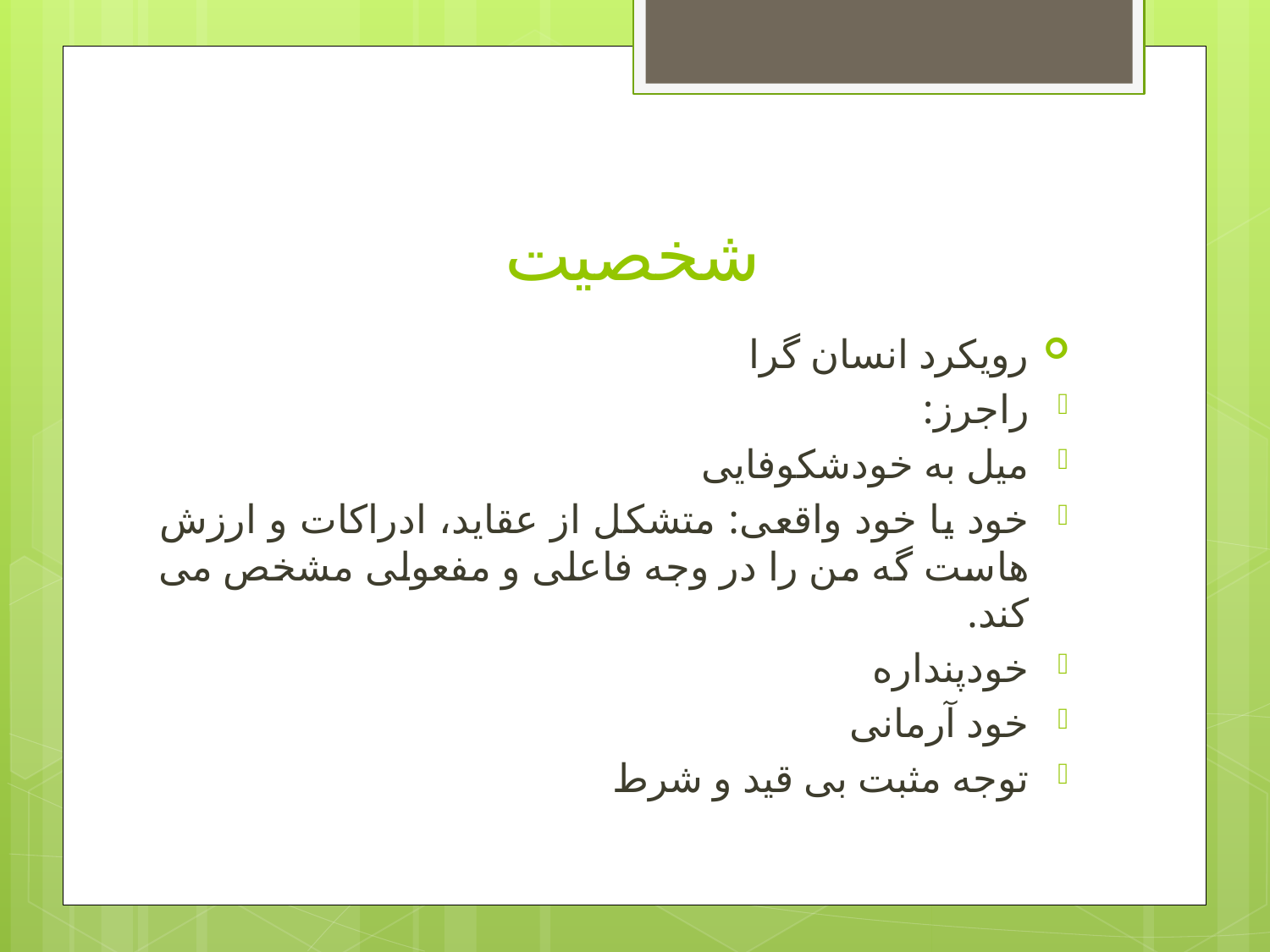

# شخصیت
رویکرد انسان گرا
راجرز:
میل به خودشکوفایی
خود یا خود واقعی: متشکل از عقاید، ادراکات و ارزش هاست گه من را در وجه فاعلی و مفعولی مشخص می کند.
خودپنداره
خود آرمانی
توجه مثبت بی قید و شرط